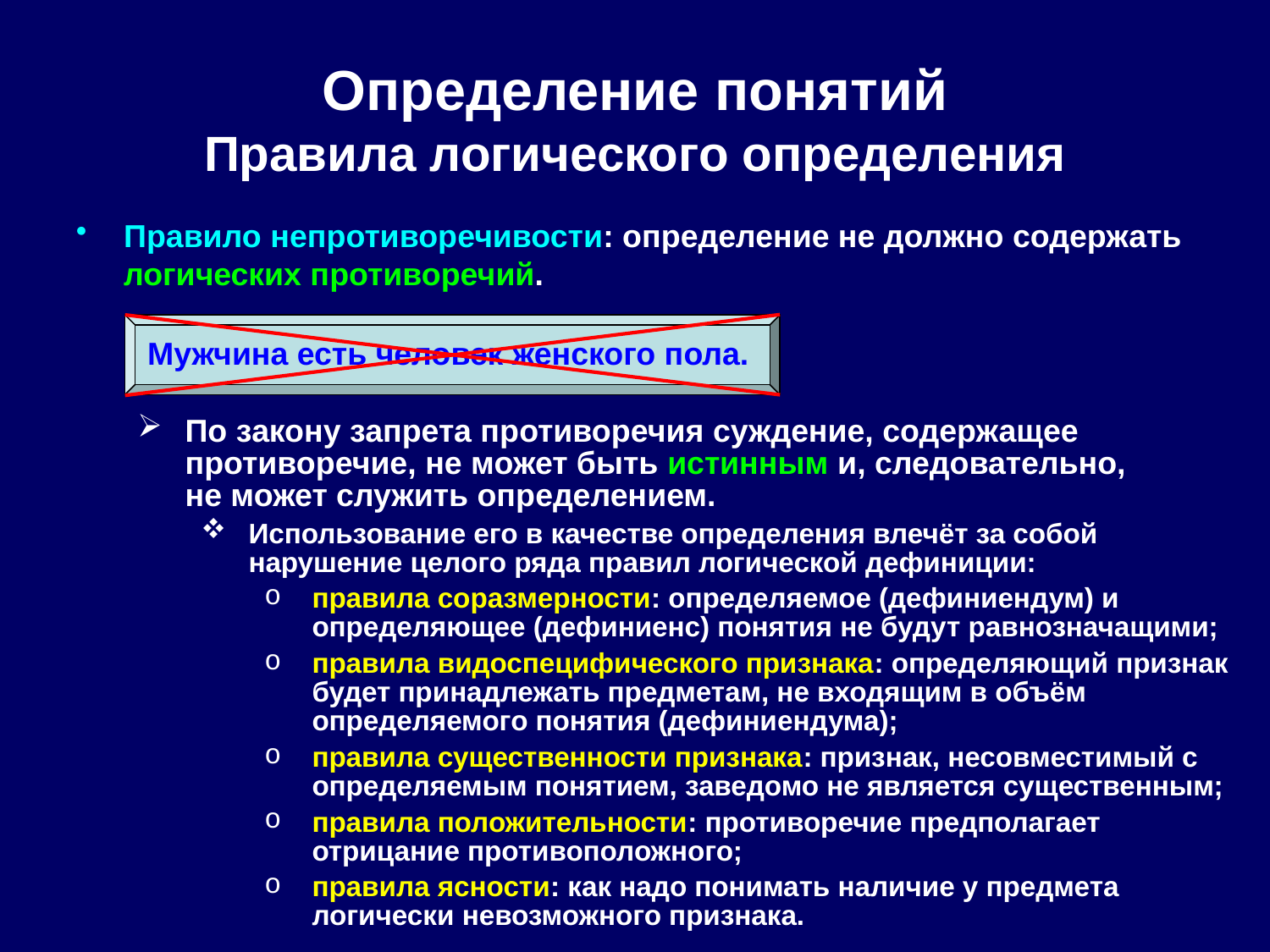

Определение понятий
Правила логического определения
Правило непротиворечивости: определение не должно содержать логических противоречий.
Мужчина есть человек женского пола.
По закону запрета противоречия суждение, содержащее противоречие, не может быть истинным и, следовательно,
не может служить определением.
Использование его в качестве определения влечёт за собой нарушение целого ряда правил логической дефиниции:
правила соразмерности: определяемое (дефиниендум) и определяющее (дефиниенс) понятия не будут равнозначащими;
правила видоспецифического признака: определяющий признак будет принадлежать предметам, не входящим в объём определяемого понятия (дефиниендума);
правила существенности признака: признак, несовместимый с определяемым понятием, заведомо не является существенным;
правила положительности: противоречие предполагает отрицание противоположного;
правила ясности: как надо понимать наличие у предмета логически невозможного признака.